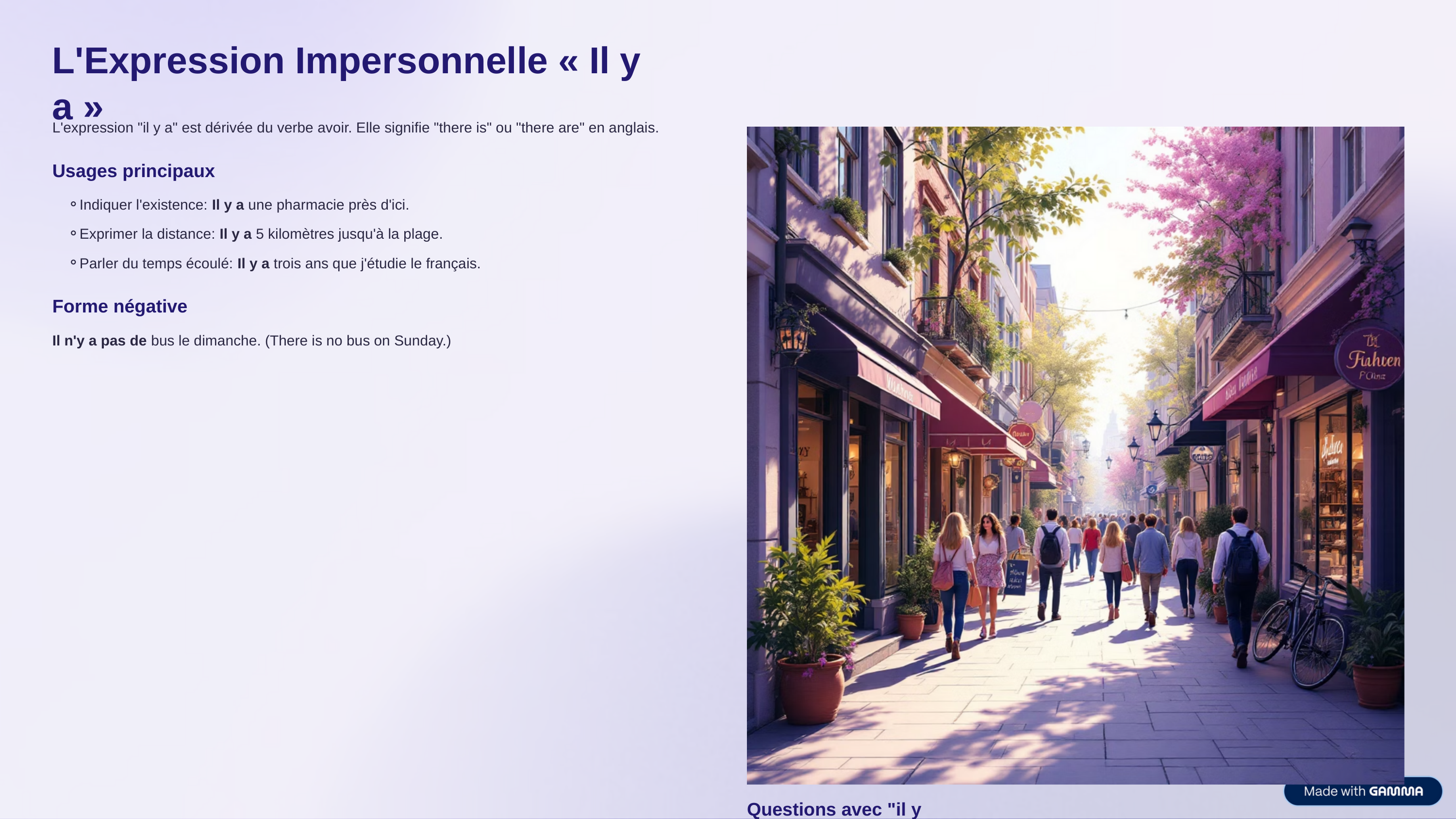

L'Expression Impersonnelle « Il y a »
L'expression "il y a" est dérivée du verbe avoir. Elle signifie "there is" ou "there are" en anglais.

Usages principaux
Indiquer l'existence: Il y a une pharmacie près d'ici.
Exprimer la distance: Il y a 5 kilomètres jusqu'à la plage.
Parler du temps écoulé: Il y a trois ans que j'étudie le français.
Forme négative
Il n'y a pas de bus le dimanche. (There is no bus on Sunday.)

Questions avec "il y a"
Est-ce qu'il y a un restaurant près d'ici?
Y a-t-il un médecin dans la salle?
Combien y a-t-il d'étudiants dans la classe?